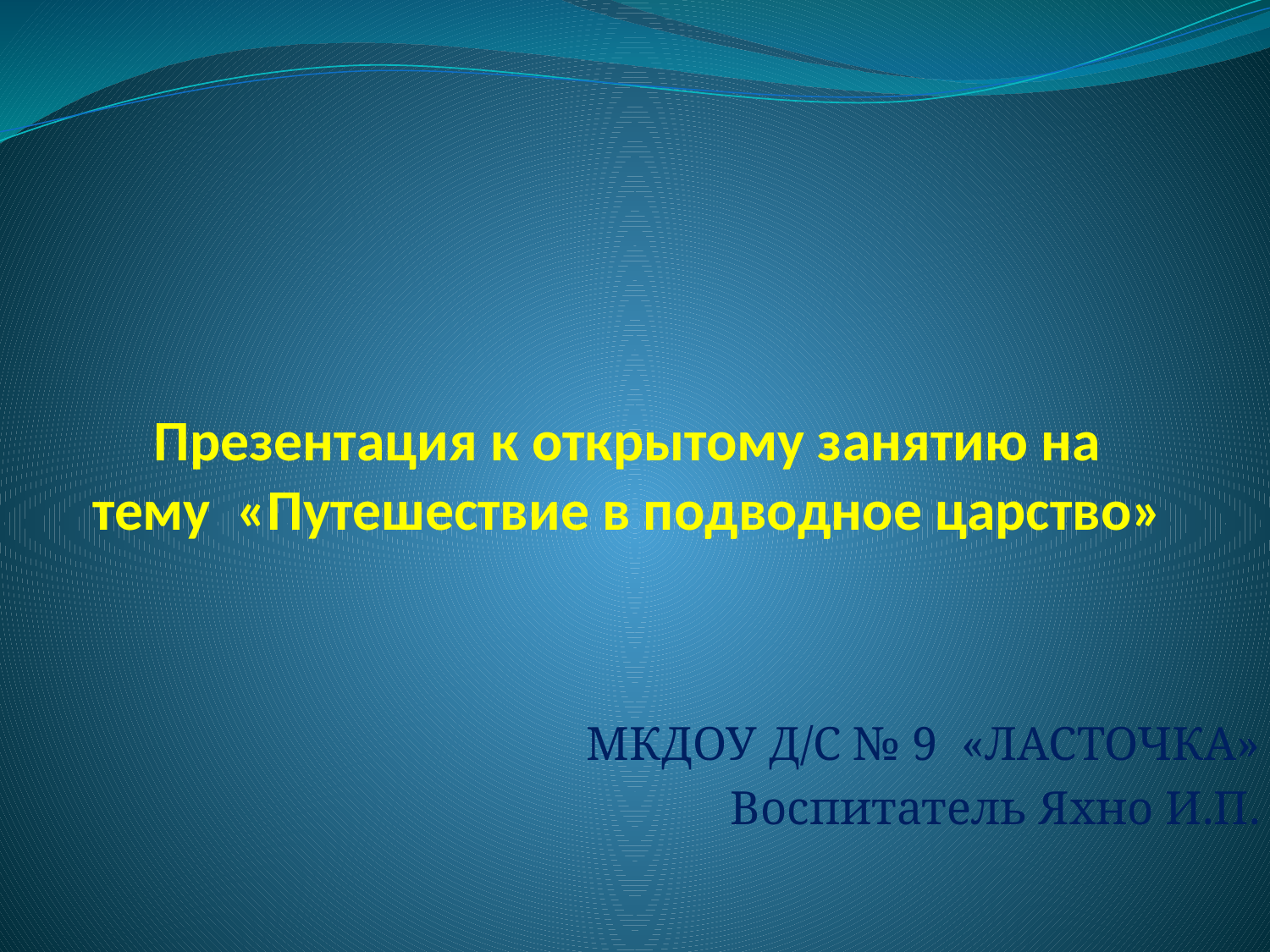

# Презентация к открытому занятию на тему  «Путешествие в подводное царство»
МКДОУ Д/С № 9  «ЛАСТОЧКА»
Воспитатель Яхно И.П.